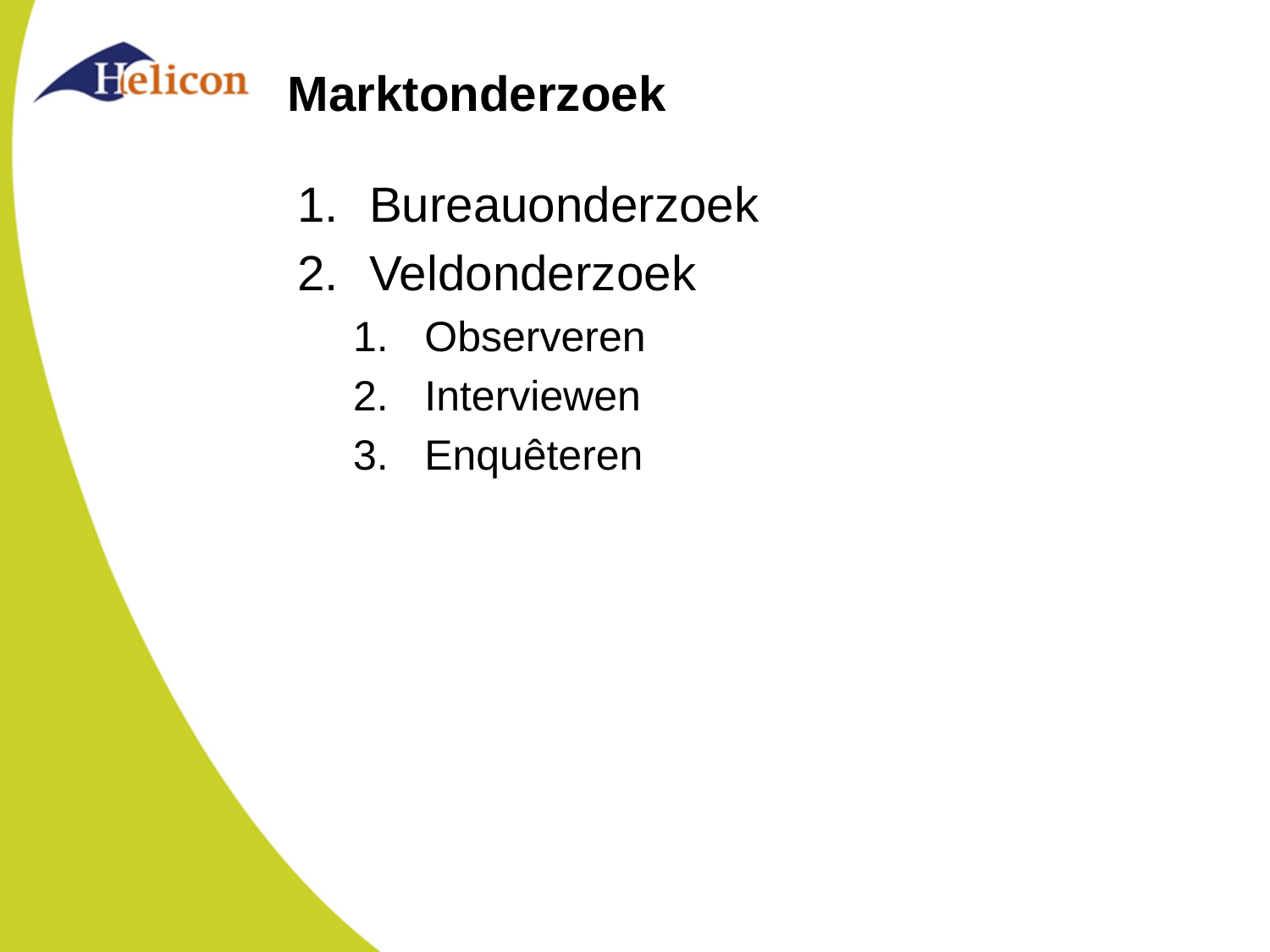

# Marktonderzoek
Bureauonderzoek
Veldonderzoek
Observeren
Interviewen
Enquêteren